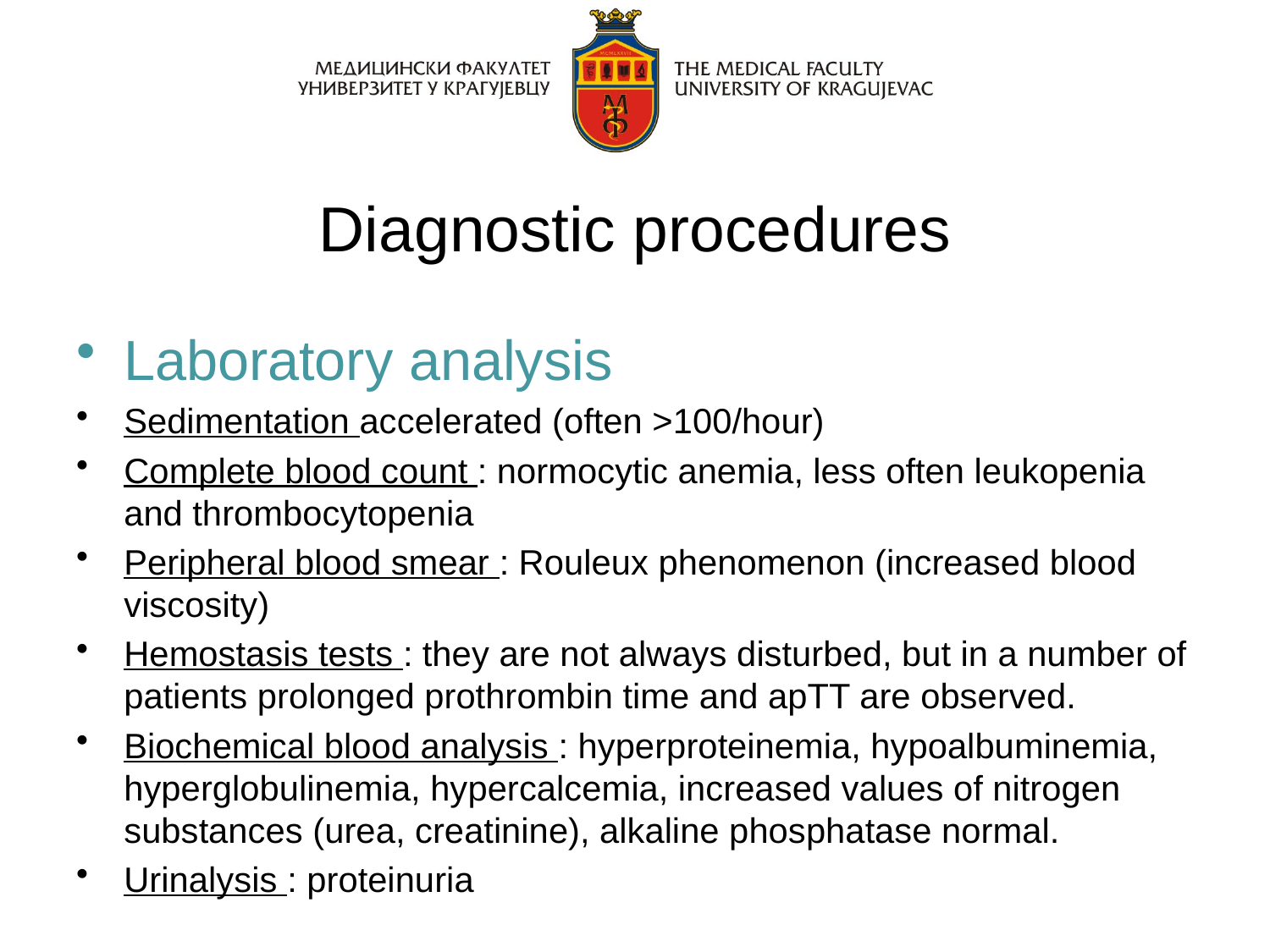

# Diagnostic procedures
Laboratory analysis
Sedimentation accelerated (often >100/hour)
Complete blood count : normocytic anemia, less often leukopenia and thrombocytopenia
Peripheral blood smear : Rouleux phenomenon (increased blood viscosity)
Hemostasis tests : they are not always disturbed, but in a number of patients prolonged prothrombin time and apTT are observed.
Biochemical blood analysis : hyperproteinemia, hypoalbuminemia, hyperglobulinemia, hypercalcemia, increased values of nitrogen substances (urea, creatinine), alkaline phosphatase normal.
Urinalysis : proteinuria